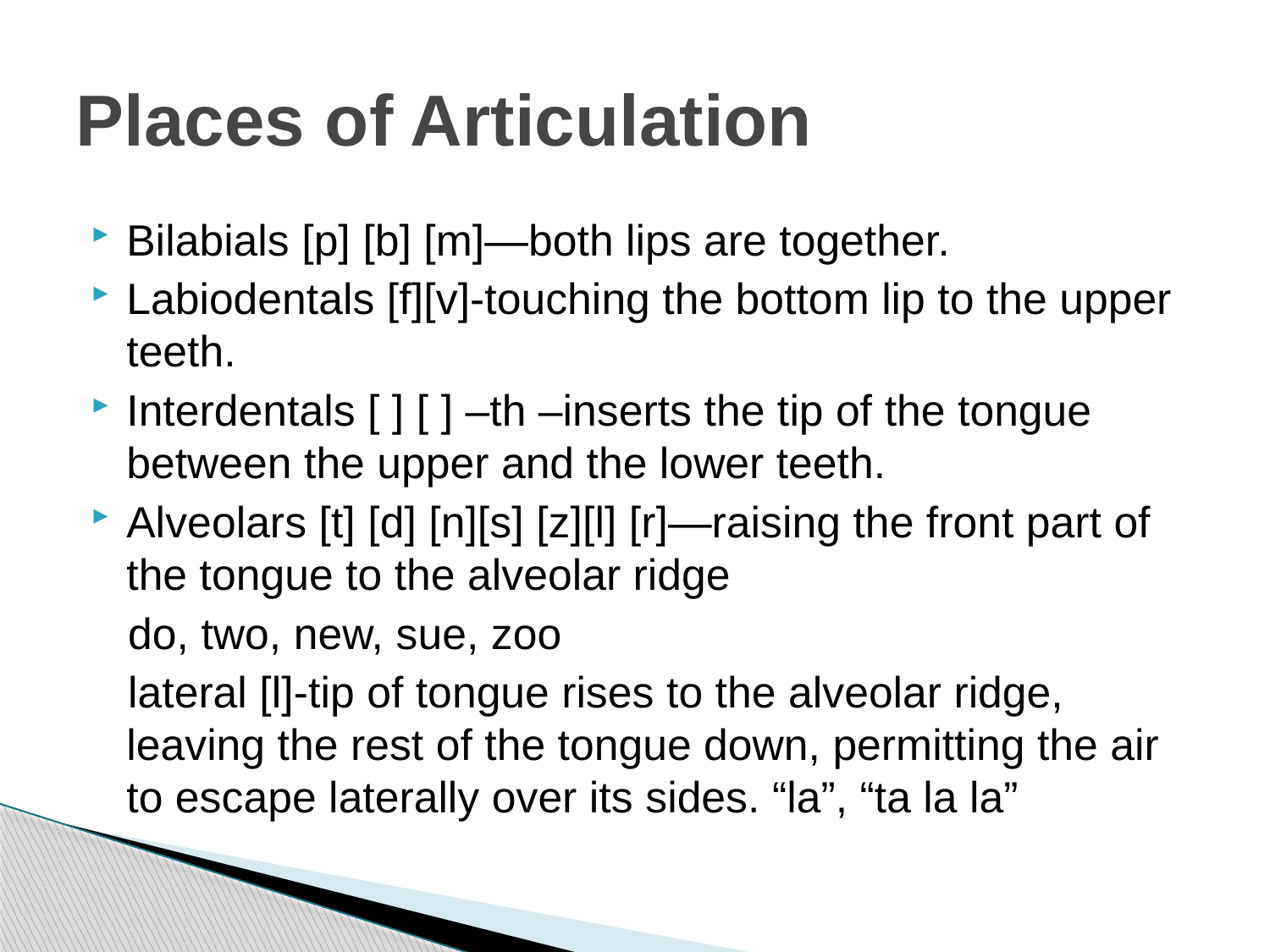

# Places of Articulation
Bilabials [p] [b] [m]—both lips are together.
Labiodentals [f][v]-touching the bottom lip to the upper teeth.
Interdentals [ ] [ ] –th –inserts the tip of the tongue between the upper and the lower teeth.
Alveolars [t] [d] [n][s] [z][l] [r]—raising the front part of the tongue to the alveolar ridge
   do, two, new, sue, zoo
   lateral [l]-tip of tongue rises to the alveolar ridge, leaving the rest of the tongue down, permitting the air to escape laterally over its sides. “la”, “ta la la”